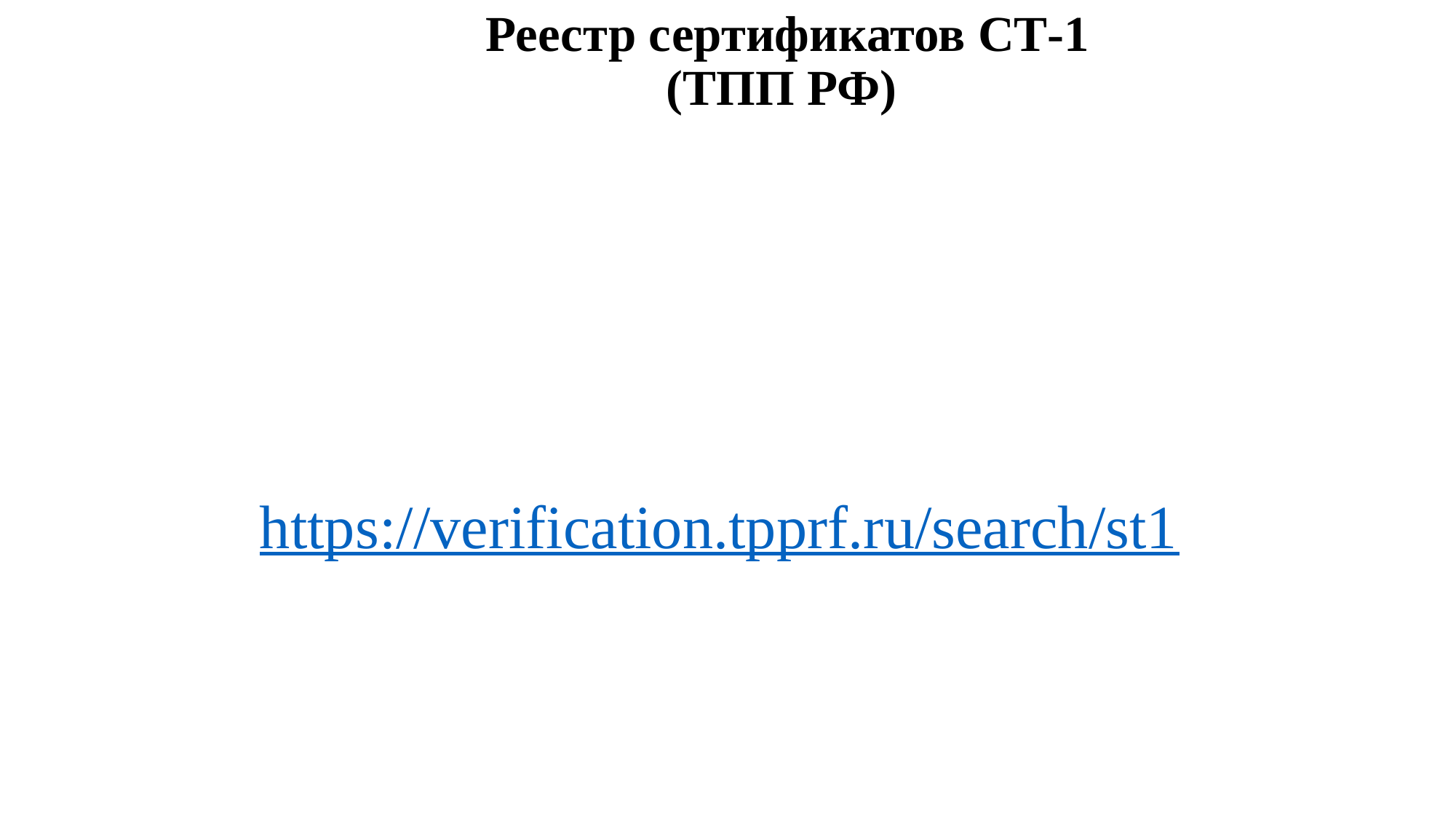

# Реестр сертификатов СТ-1 (ТПП РФ)
https://verification.tpprf.ru/search/st1

23